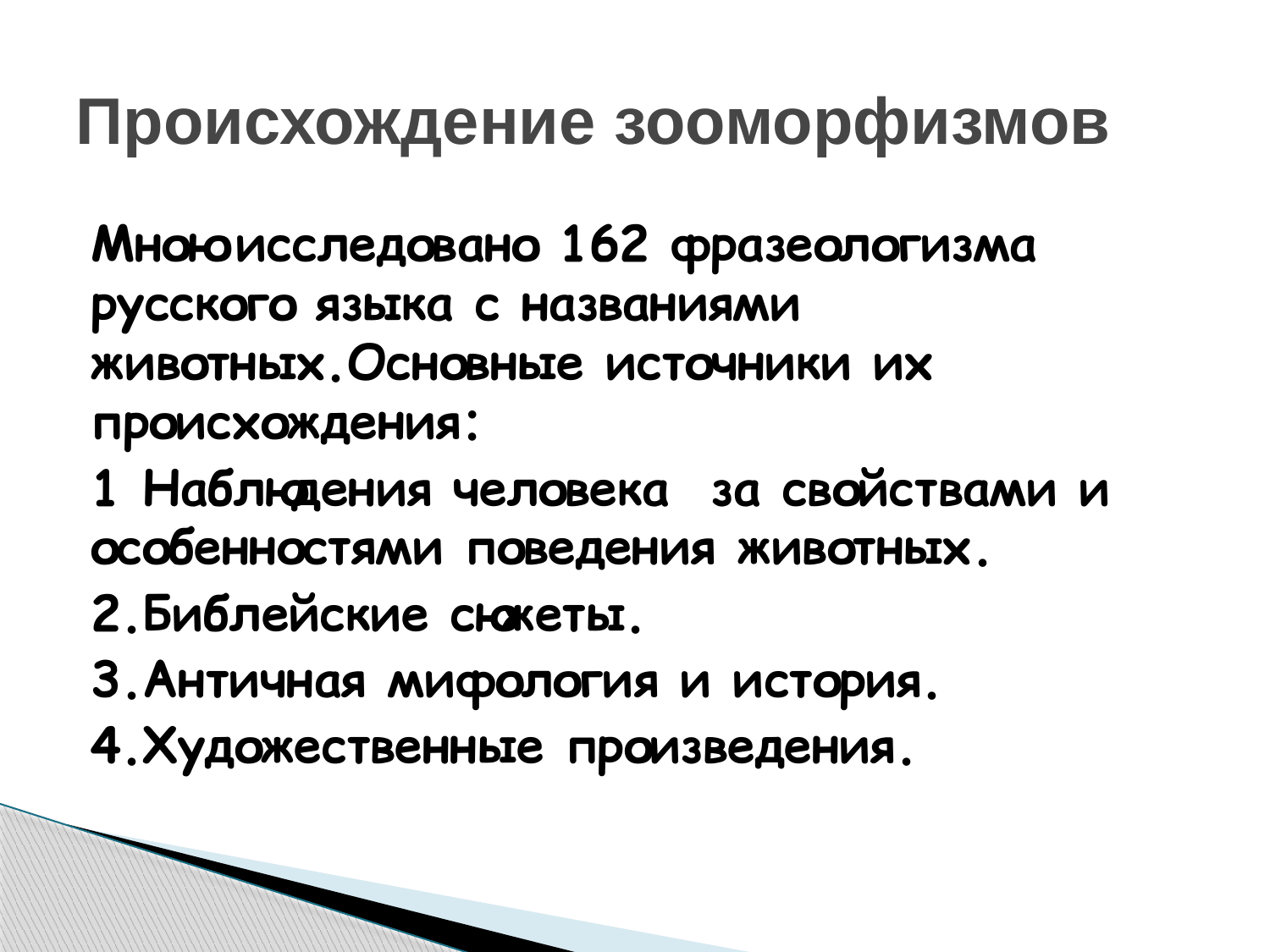

# Происхождение зооморфизмов
Мною исследовано 162 фразеологизма русского языка с названиями животных.Основные источники их происхождения:
1 Наблюдения человека  за свойствами и особенностями поведения животных.
2.Библейские сюжеты.
3.Античная мифология и история.
4.Художественные произведения.